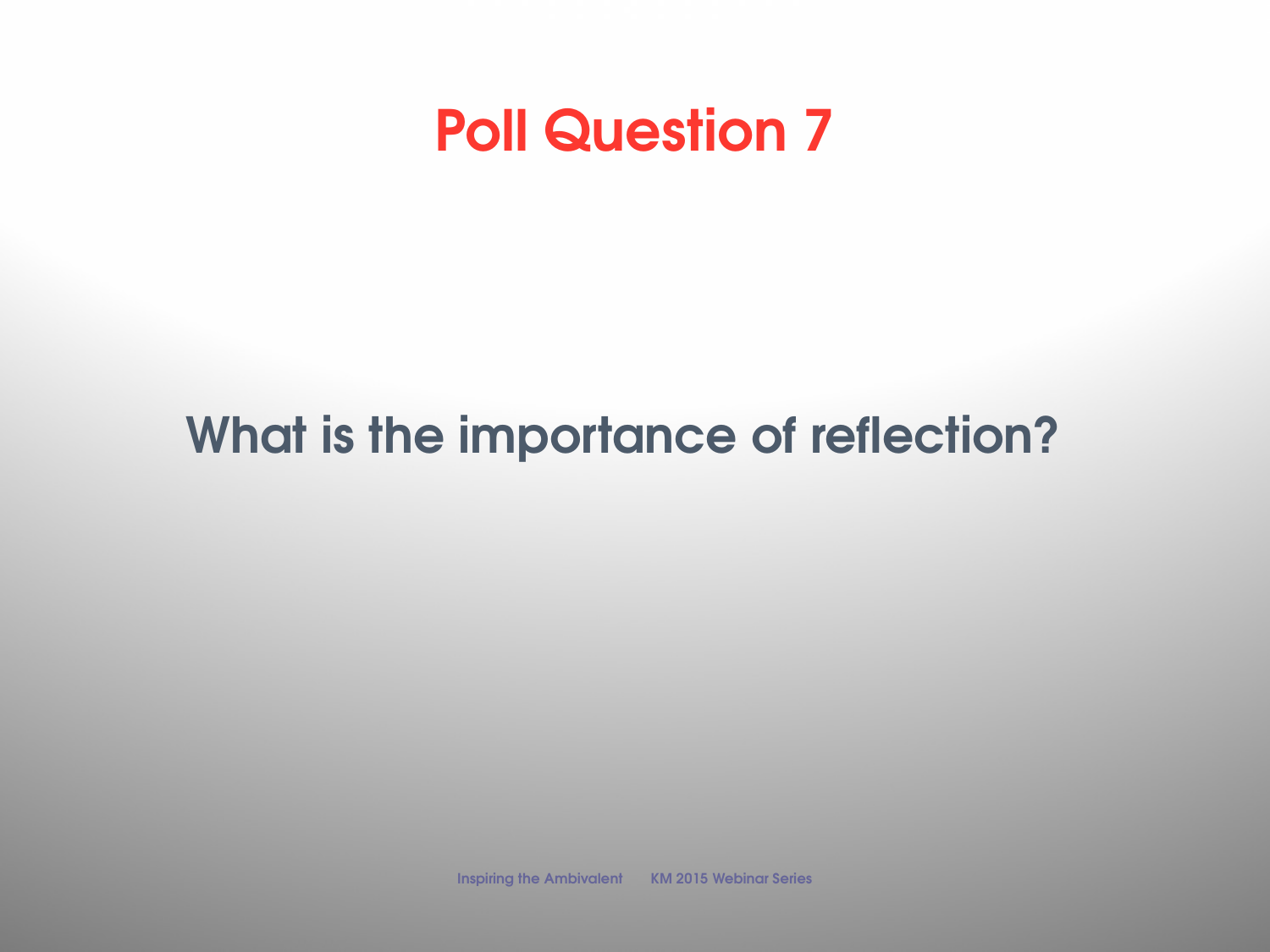

# Poll Question 7

What is the importance of reflection?

Inspiring the Ambivalent       KM 2015 Webinar Series